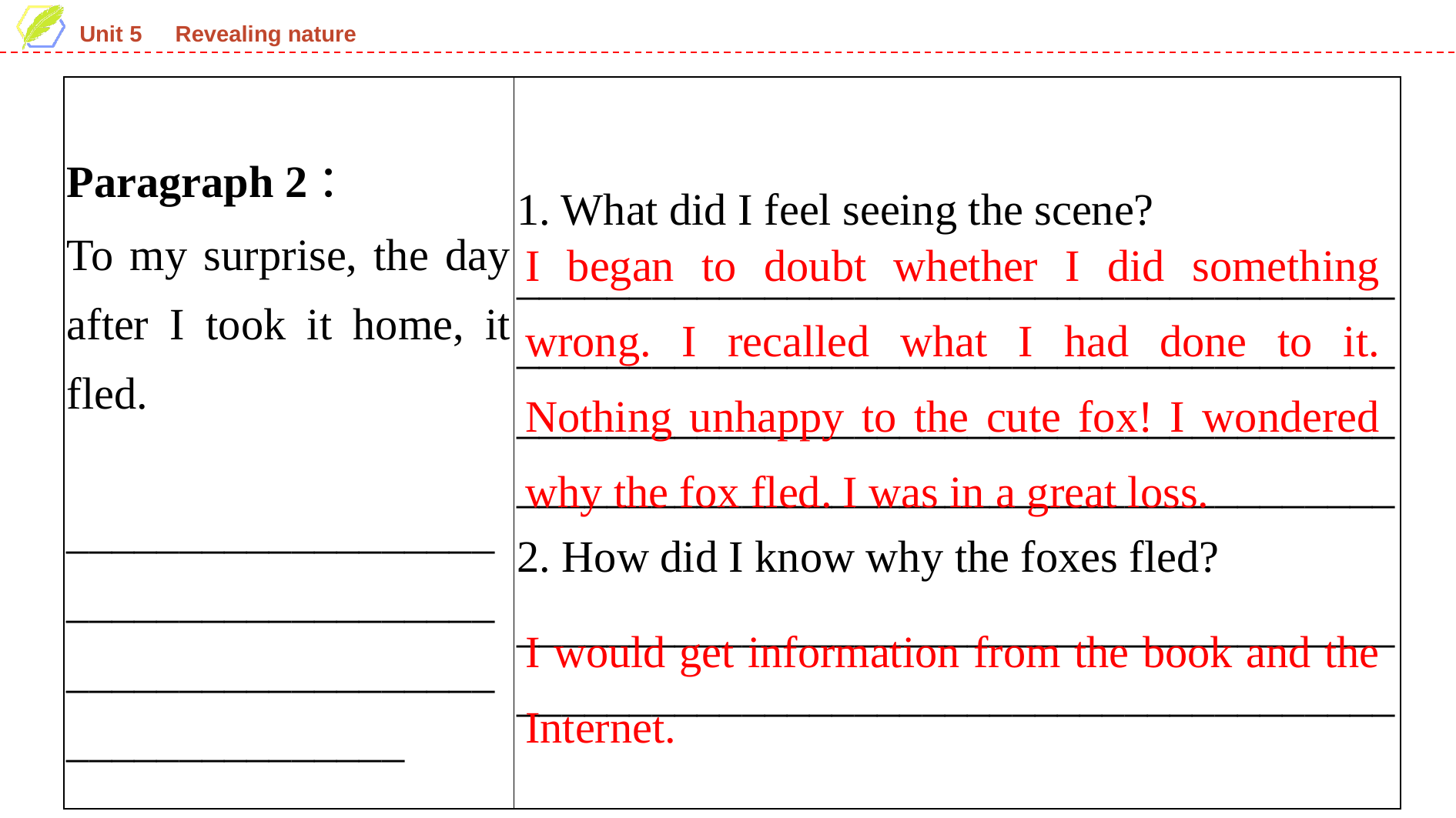

| Paragraph 2： To my surprise, the day after I took it home, it fled. \_\_\_\_\_\_\_\_\_\_\_\_\_\_\_\_\_\_\_\_\_\_\_\_\_\_\_\_\_\_\_\_\_\_\_\_\_\_\_\_\_\_\_\_\_\_\_\_\_\_\_\_\_\_\_\_\_\_\_\_\_\_\_\_\_\_\_\_\_\_\_\_ | 1. What did I feel seeing the scene? \_\_\_\_\_\_\_\_\_\_\_\_\_\_\_\_\_\_\_\_\_\_\_\_\_\_\_\_\_\_\_\_\_\_\_\_\_\_\_\_\_\_\_\_\_\_\_\_\_\_\_\_\_\_\_\_\_\_\_\_\_\_\_\_\_\_\_\_\_\_\_\_\_\_\_\_\_\_\_\_\_\_\_\_\_\_\_\_\_\_\_\_\_\_\_\_\_\_\_\_\_\_\_\_\_\_\_\_\_\_\_\_\_\_\_\_\_\_\_\_\_\_\_\_\_\_\_\_\_\_\_\_\_\_\_\_\_\_\_\_\_\_\_\_\_\_\_\_\_\_\_\_\_\_\_\_ 2. How did I know why the foxes fled? \_\_\_\_\_\_\_\_\_\_\_\_\_\_\_\_\_\_\_\_\_\_\_\_\_\_\_\_\_\_\_\_\_\_\_\_\_\_\_\_\_\_\_\_\_\_\_\_\_\_\_\_\_\_\_\_\_\_\_\_\_\_\_\_\_\_\_\_\_\_\_\_\_\_\_\_\_\_ |
| --- | --- |
I began to doubt whether I did something wrong. I recalled what I had done to it. Nothing unhappy to the cute fox! I wondered why the fox fled. I was in a great loss.
I would get information from the book and the Internet.